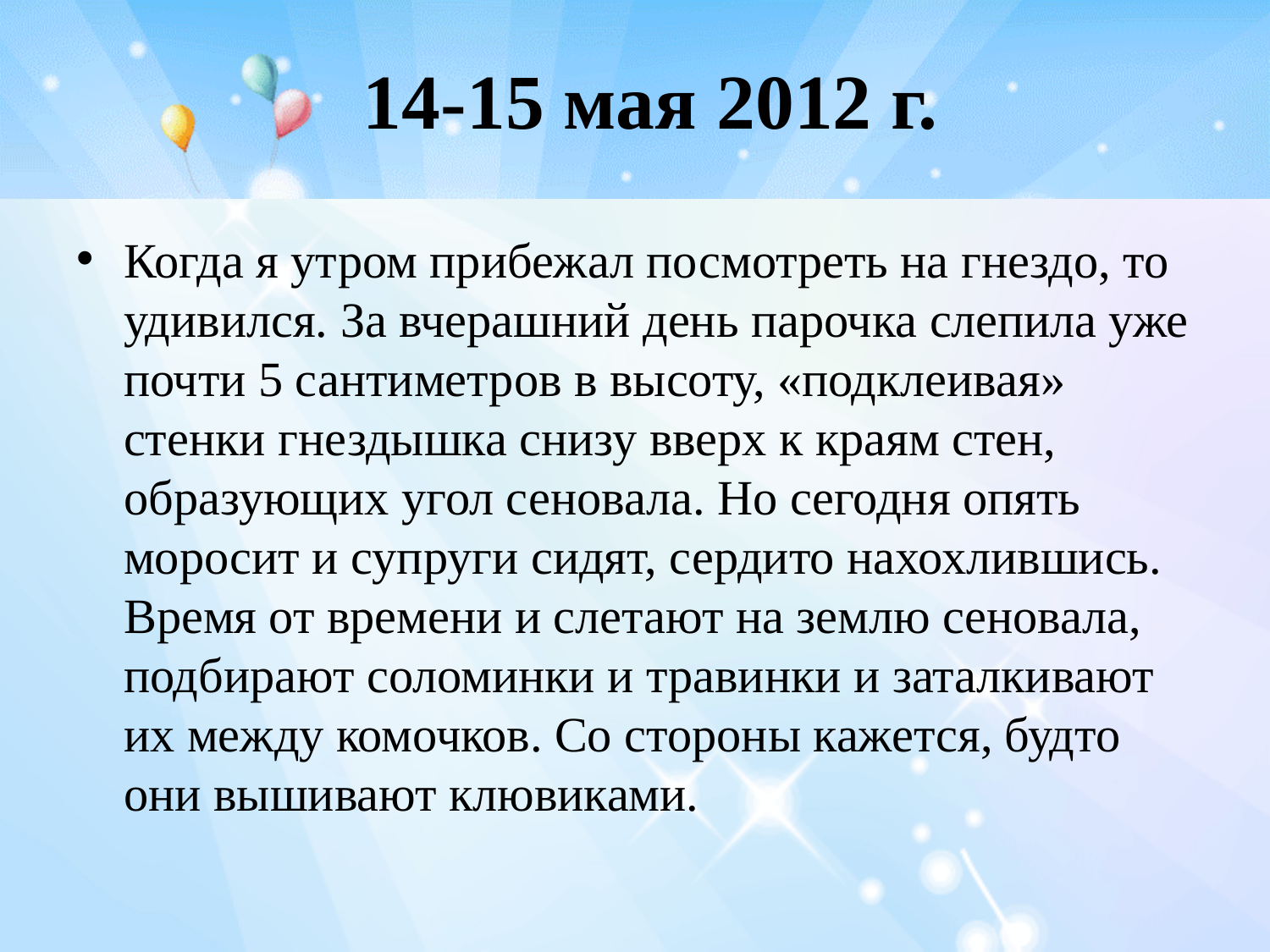

# 14-15 мая 2012 г.
Когда я утром прибежал посмотреть на гнездо, то удивился. За вчерашний день парочка слепила уже почти 5 сантиметров в высоту, «подклеивая» стенки гнездышка снизу вверх к краям стен, образующих угол сеновала. Но сегодня опять моросит и супруги сидят, сердито нахохлившись. Время от времени и слетают на землю сеновала, подбирают соломинки и травинки и заталкивают их между комочков. Со стороны кажется, будто они вышивают клювиками.